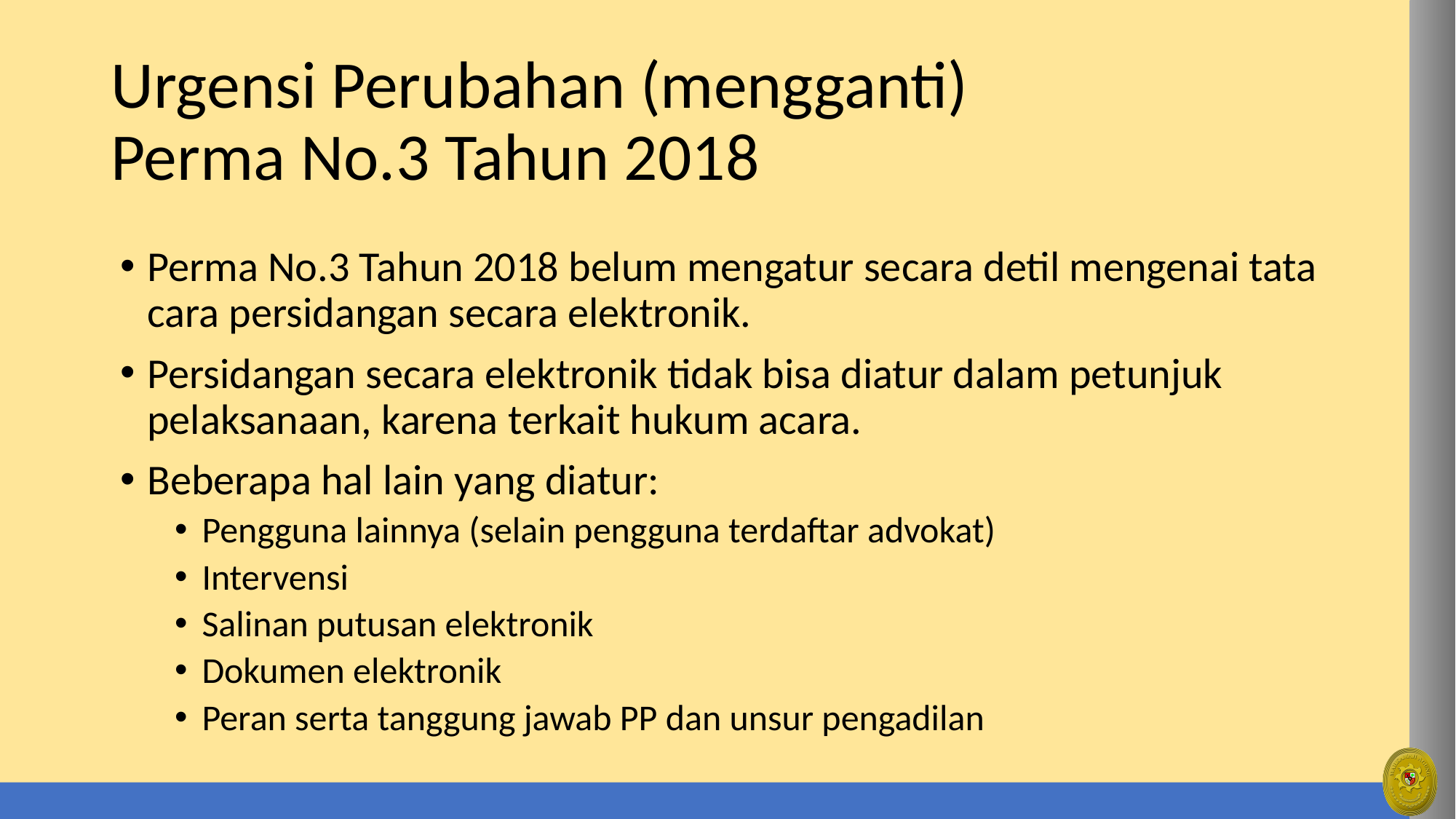

# Urgensi Perubahan (mengganti) Perma No.3 Tahun 2018
Perma No.3 Tahun 2018 belum mengatur secara detil mengenai tata cara persidangan secara elektronik.
Persidangan secara elektronik tidak bisa diatur dalam petunjuk pelaksanaan, karena terkait hukum acara.
Beberapa hal lain yang diatur:
Pengguna lainnya (selain pengguna terdaftar advokat)
Intervensi
Salinan putusan elektronik
Dokumen elektronik
Peran serta tanggung jawab PP dan unsur pengadilan